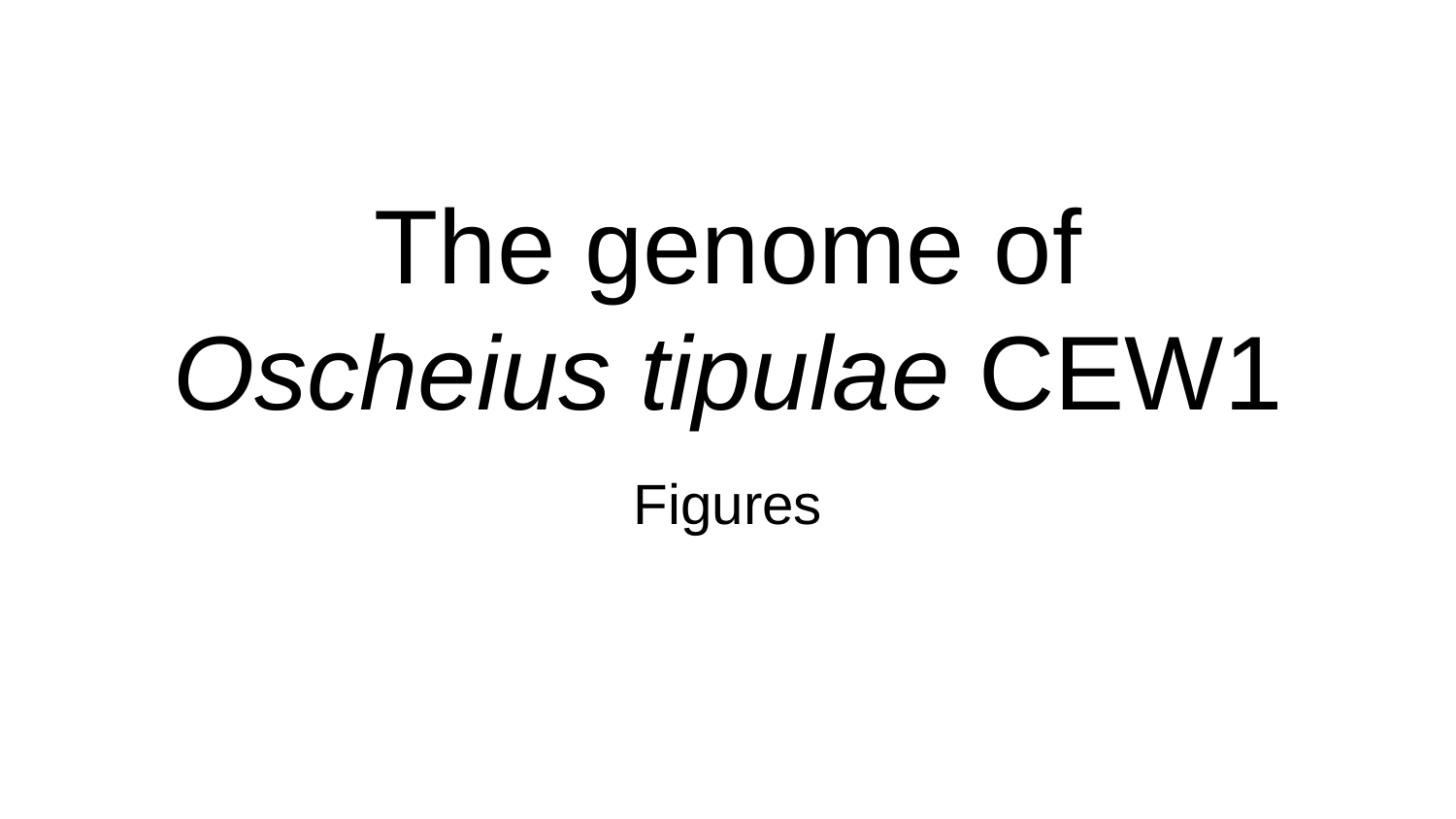

# The genome of Oscheius tipulae CEW1
Figures